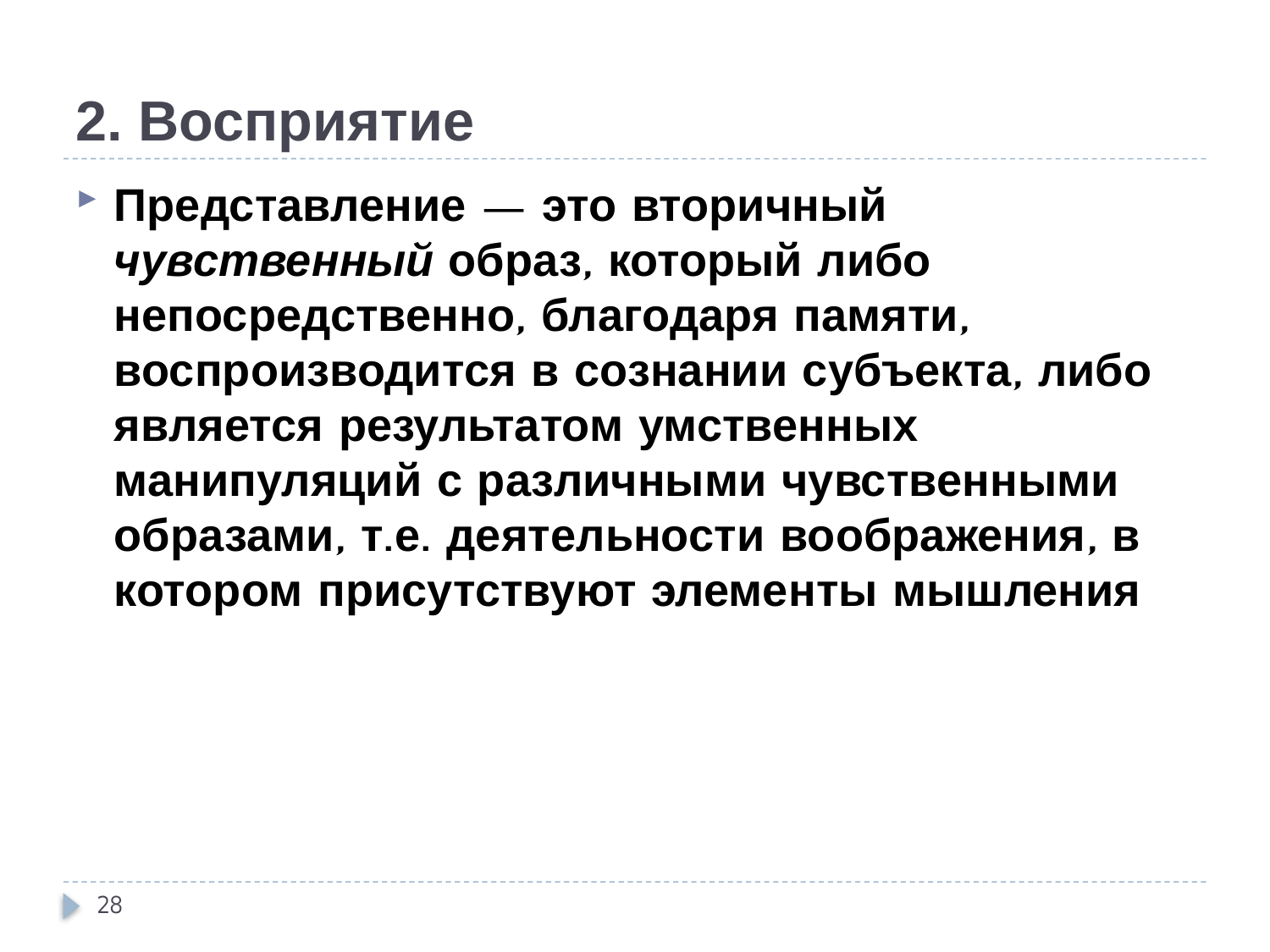

# 2. Восприятие
Представление — это вторичный чувственный образ, который либо непосредственно, благодаря памяти, воспроизводится в сознании субъекта, либо является результатом умственных манипуляций с различными чувственными образами, т.е. деятельности воображения, в котором присутствуют элементы мышления
28